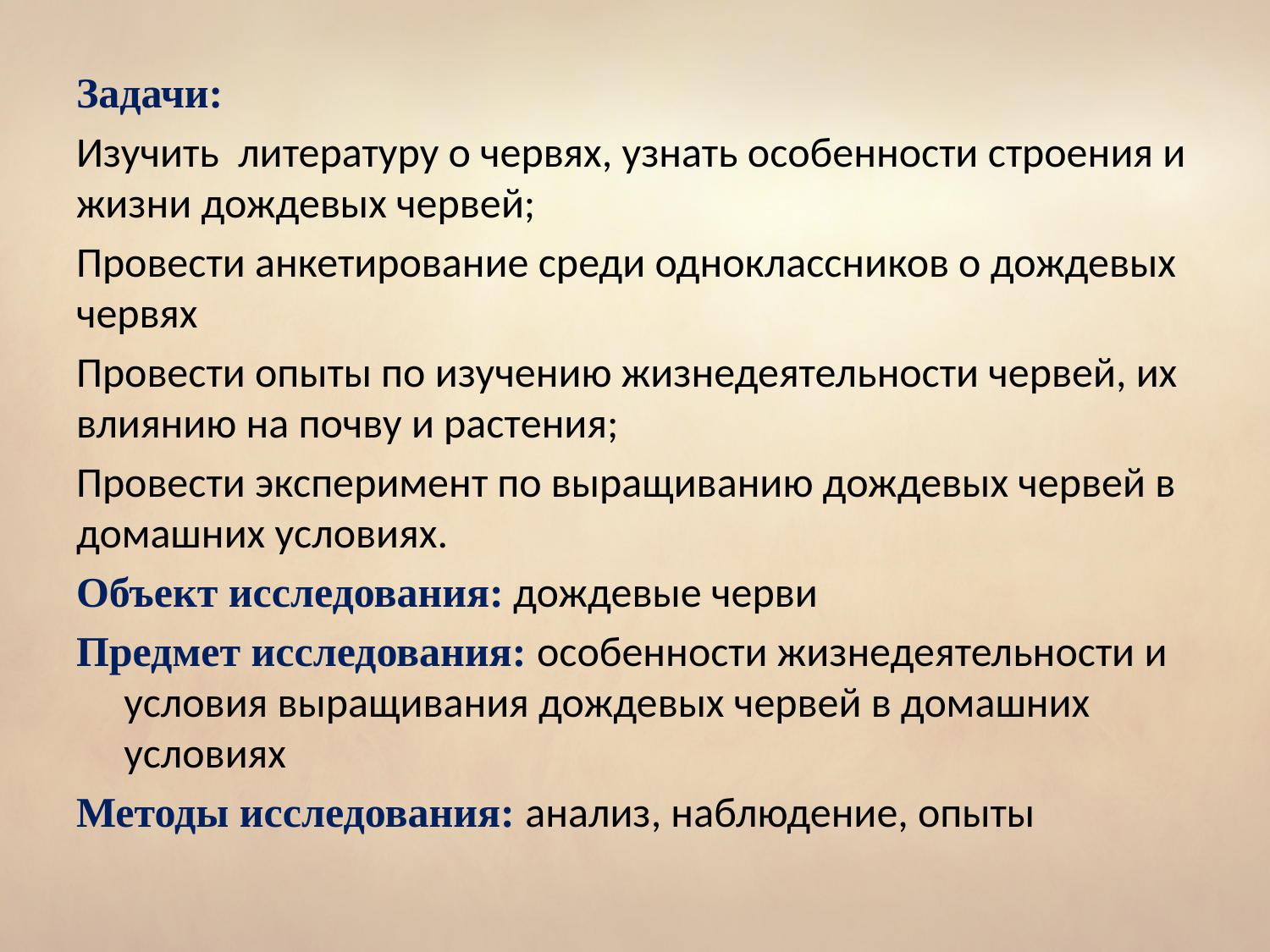

Задачи:
Изучить  литературу о червях, узнать особенности строения и жизни дождевых червей;
Провести анкетирование среди одноклассников о дождевых червях
Провести опыты по изучению жизнедеятельности червей, их влиянию на почву и растения;
Провести эксперимент по выращиванию дождевых червей в домашних условиях.
Объект исследования: дождевые черви
Предмет исследования: особенности жизнедеятельности и условия выращивания дождевых червей в домашних условиях
Методы исследования: анализ, наблюдение, опыты